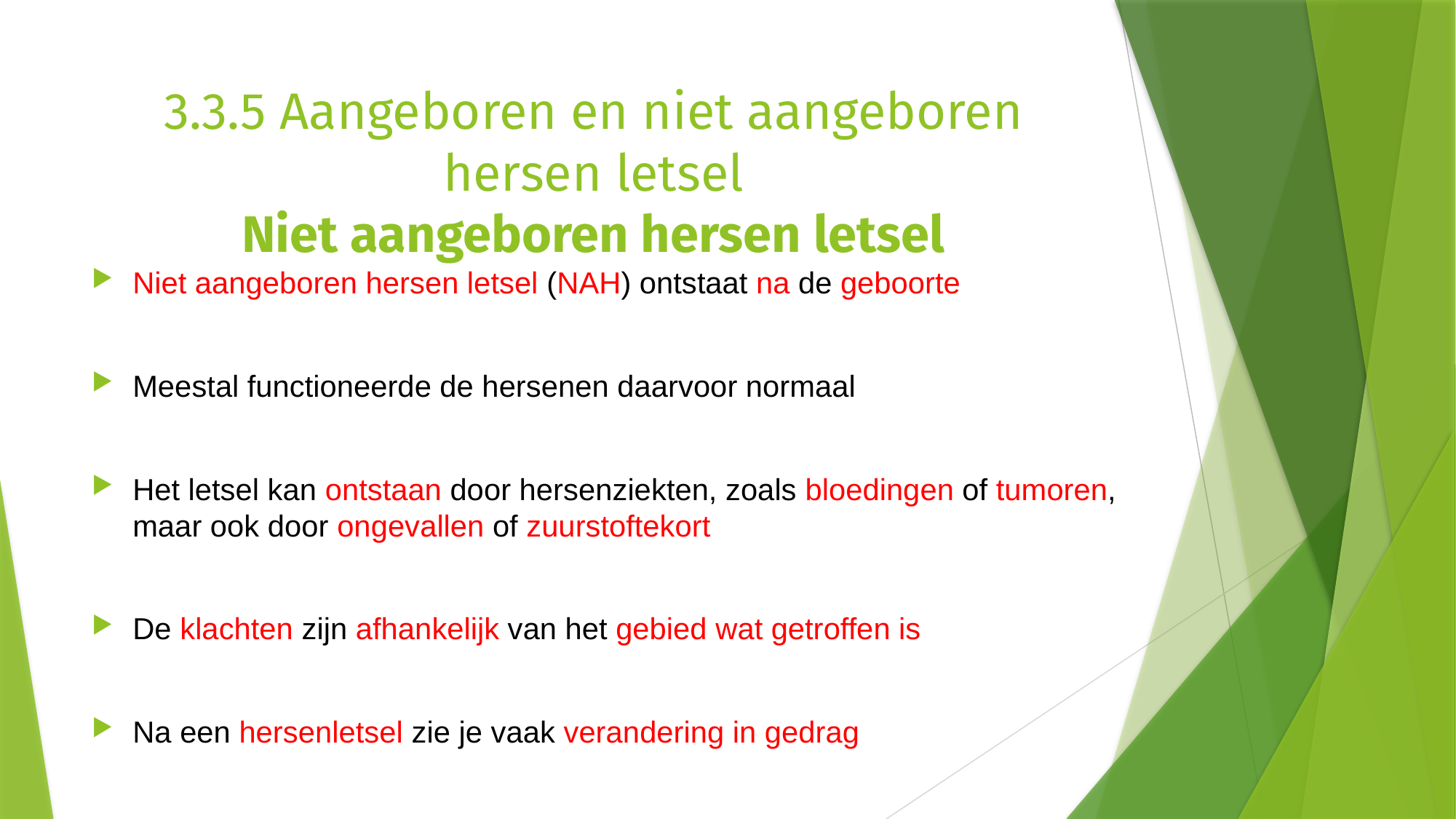

# 3.3.5 Aangeboren en niet aangeboren hersen letsel Niet aangeboren hersen letsel
Niet aangeboren hersen letsel (NAH) ontstaat na de geboorte

Meestal functioneerde de hersenen daarvoor normaal

Het letsel kan ontstaan door hersenziekten, zoals bloedingen of tumoren, maar ook door ongevallen of zuurstoftekort

De klachten zijn afhankelijk van het gebied wat getroffen is

Na een hersenletsel zie je vaak verandering in gedrag